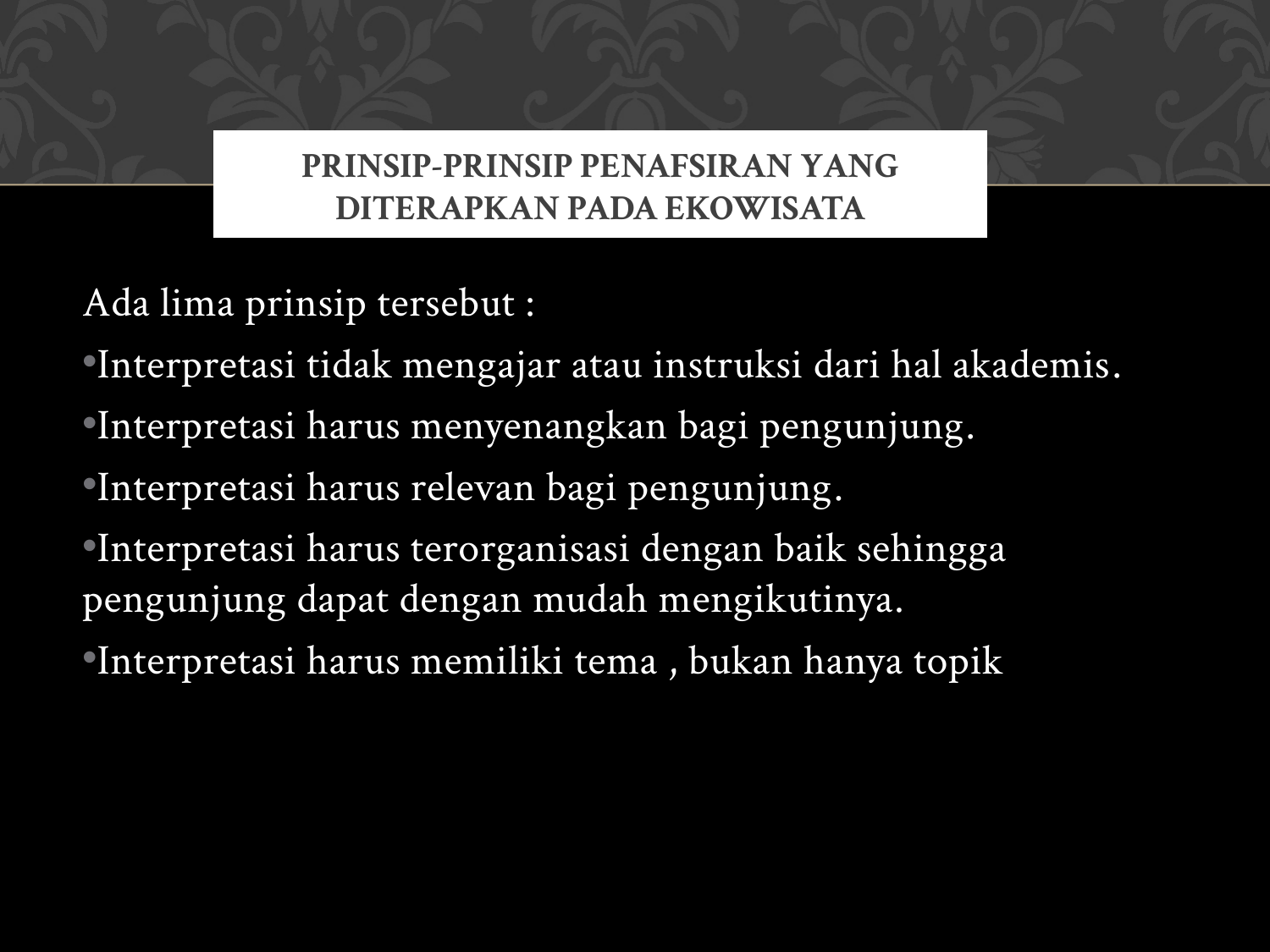

# Prinsip-prinsip penafsiran yang diterapkan pada ekowisata
Ada lima prinsip tersebut :
Interpretasi tidak mengajar atau instruksi dari hal akademis.
Interpretasi harus menyenangkan bagi pengunjung.
Interpretasi harus relevan bagi pengunjung.
Interpretasi harus terorganisasi dengan baik sehingga pengunjung dapat dengan mudah mengikutinya.
Interpretasi harus memiliki tema , bukan hanya topik